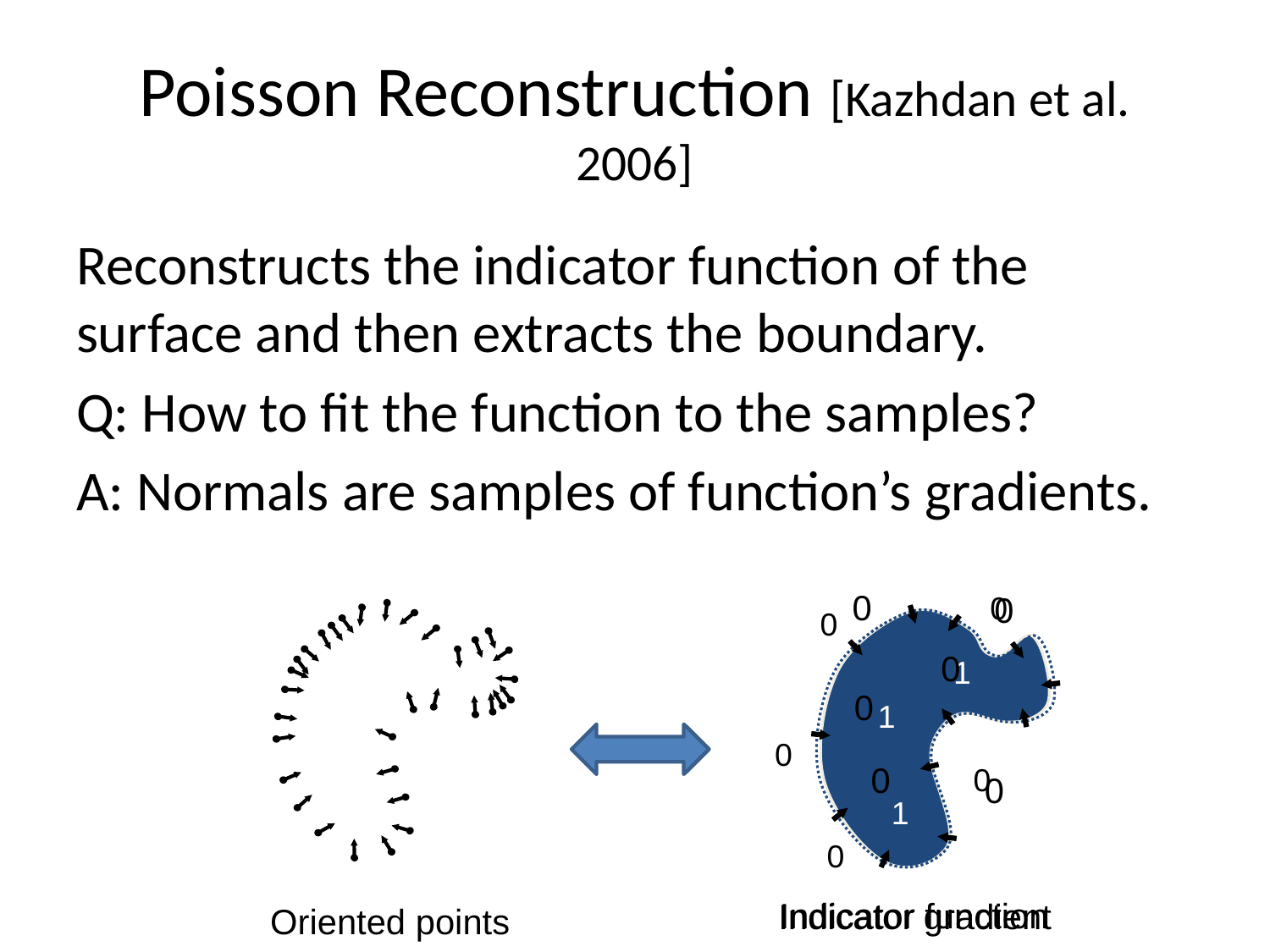

# Poisson Reconstruction [Kazhdan et al. 2006]
Reconstructs the indicator function of the surface and then extracts the boundary.
Q: How to fit the function to the samples?
A: Normals are samples of function’s gradients.

0
0

0

0

0

0

Indicator gradient
0
0

Indicator function
1
1
0
0
1
0

Oriented points